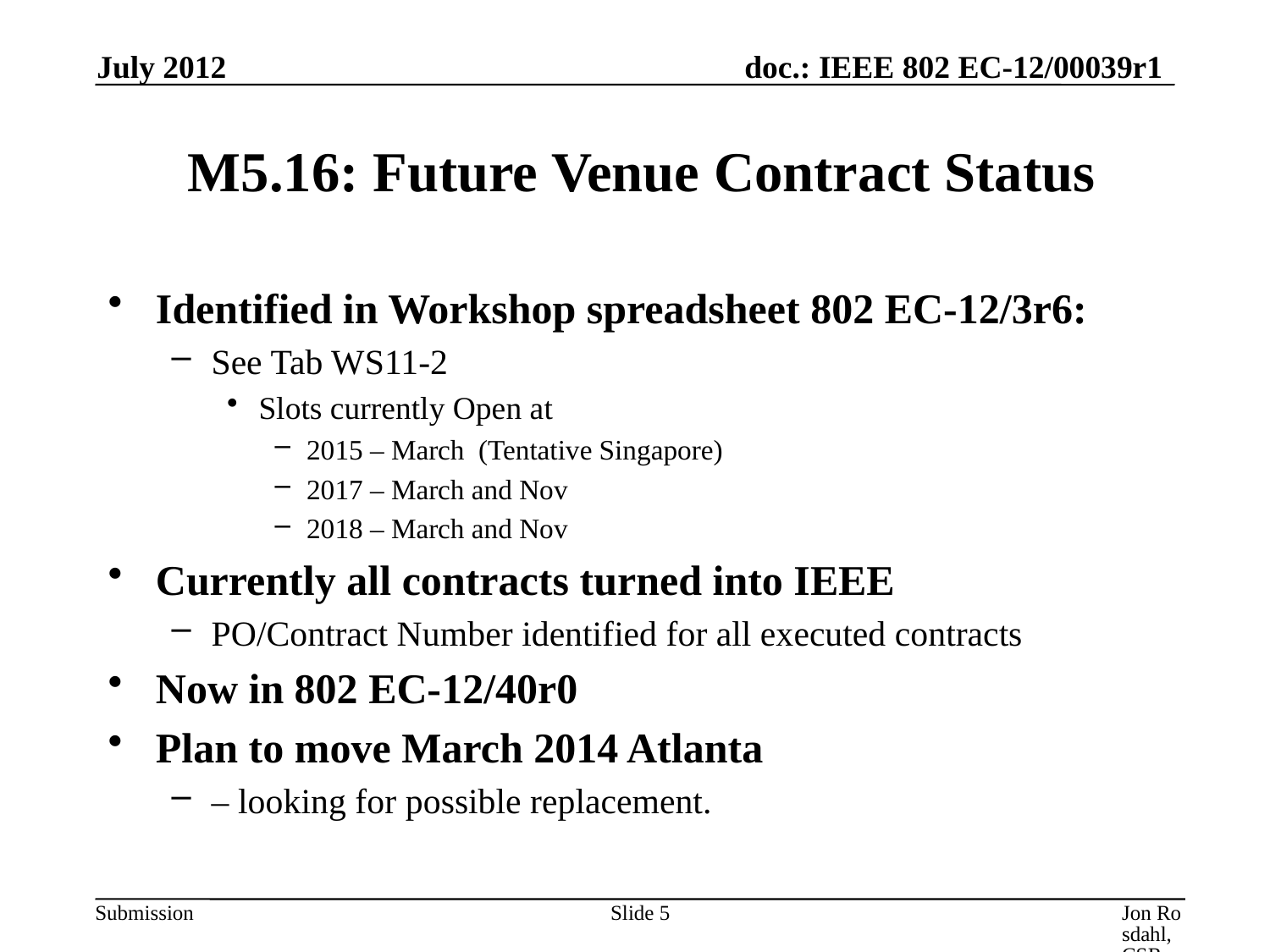

July 2012
# M5.16: Future Venue Contract Status
Identified in Workshop spreadsheet 802 EC-12/3r6:
See Tab WS11-2
Slots currently Open at
2015 – March  (Tentative Singapore)
2017 – March and Nov
2018 – March and Nov
Currently all contracts turned into IEEE
PO/Contract Number identified for all executed contracts
Now in 802 EC-12/40r0
Plan to move March 2014 Atlanta
– looking for possible replacement.

Slide 5
Jon Rosdahl, CSR